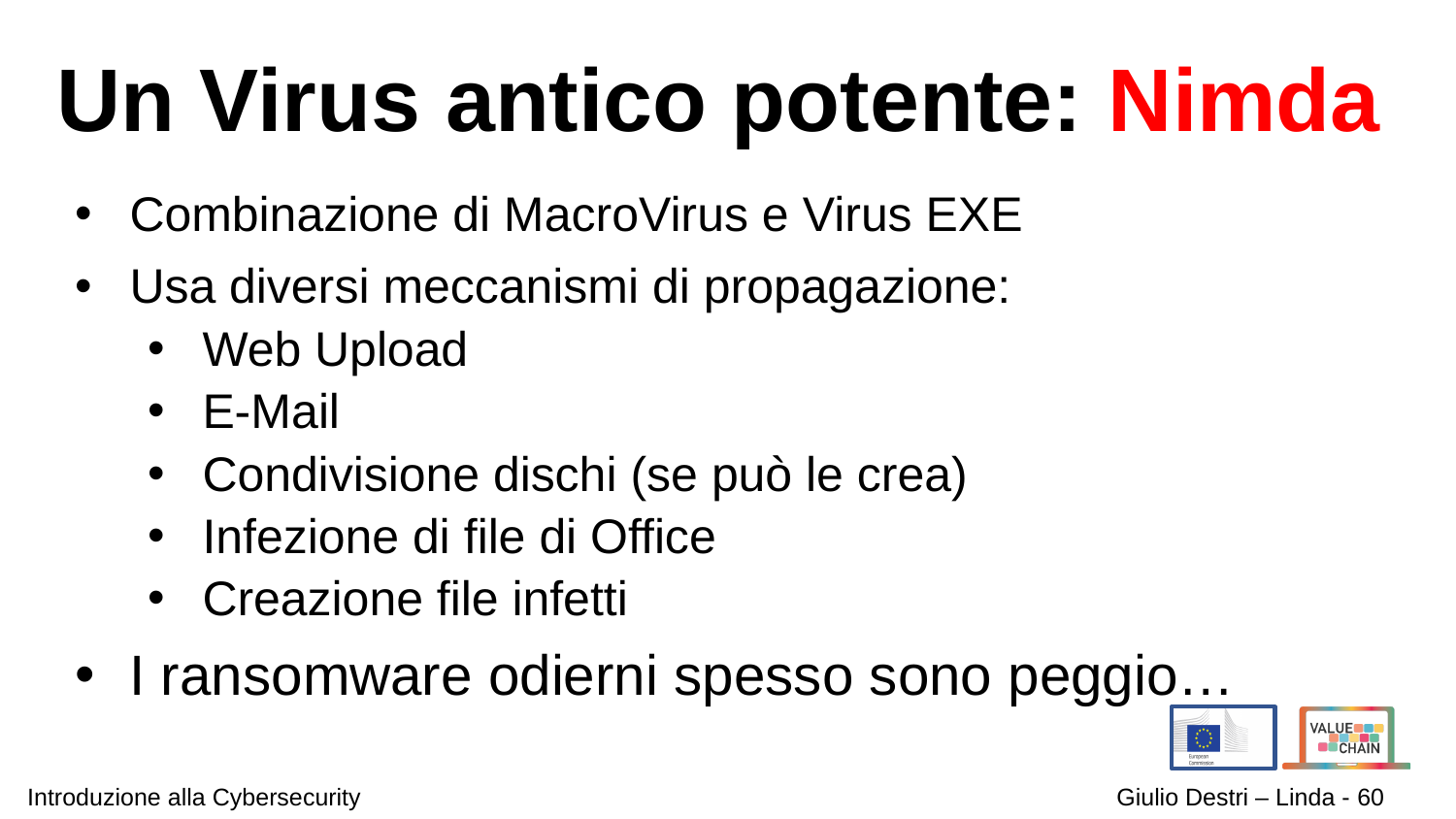

# Un Virus antico potente: Nimda
Combinazione di MacroVirus e Virus EXE
Usa diversi meccanismi di propagazione:
Web Upload
E-Mail
Condivisione dischi (se può le crea)
Infezione di file di Office
Creazione file infetti
I ransomware odierni spesso sono peggio…